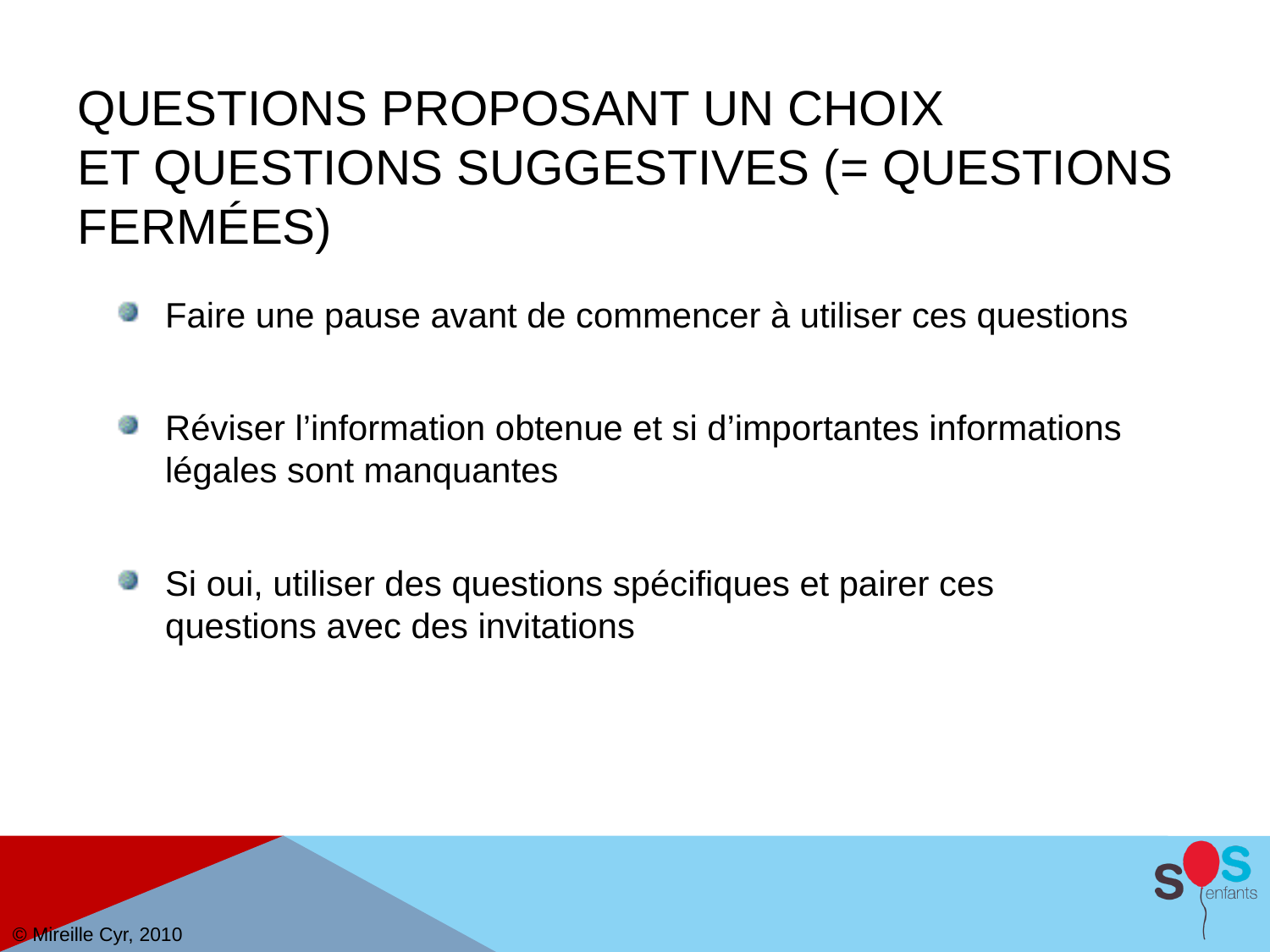

# Questions proposant un choix et questions suggestives (= questions fermées)
Faire une pause avant de commencer à utiliser ces questions

Réviser l’information obtenue et si d’importantes informations légales sont manquantes

Si oui, utiliser des questions spécifiques et pairer ces questions avec des invitations
© Mireille Cyr, 2010